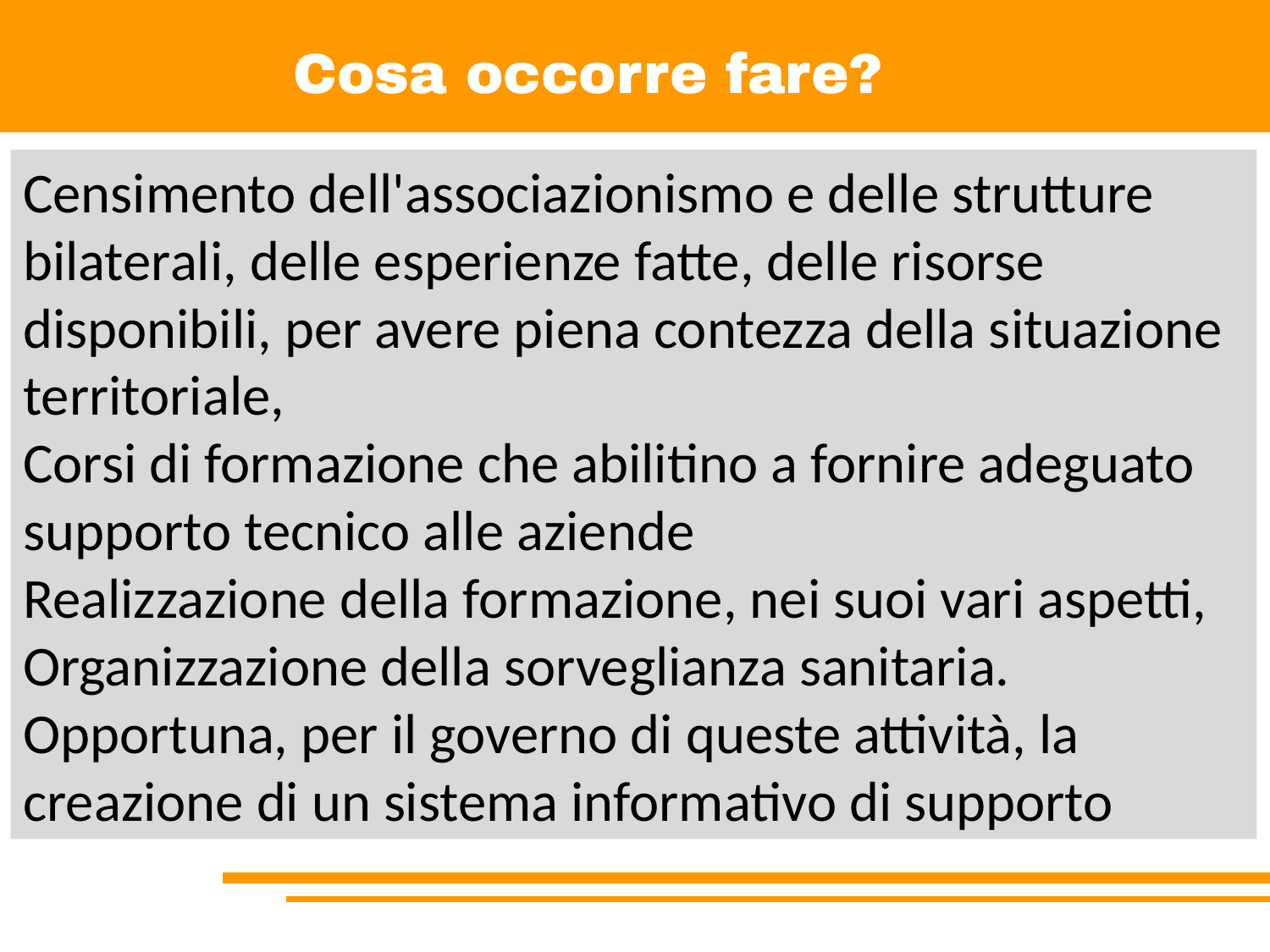

Cosa occorre fare?
Censimento dell'associazionismo e delle strutture bilaterali, delle esperienze fatte, delle risorse disponibili, per avere piena contezza della situazione territoriale,
Corsi di formazione che abilitino a fornire adeguato supporto tecnico alle aziende
Realizzazione della formazione, nei suoi vari aspetti,
Organizzazione della sorveglianza sanitaria.
Opportuna, per il governo di queste attività, la creazione di un sistema informativo di supporto